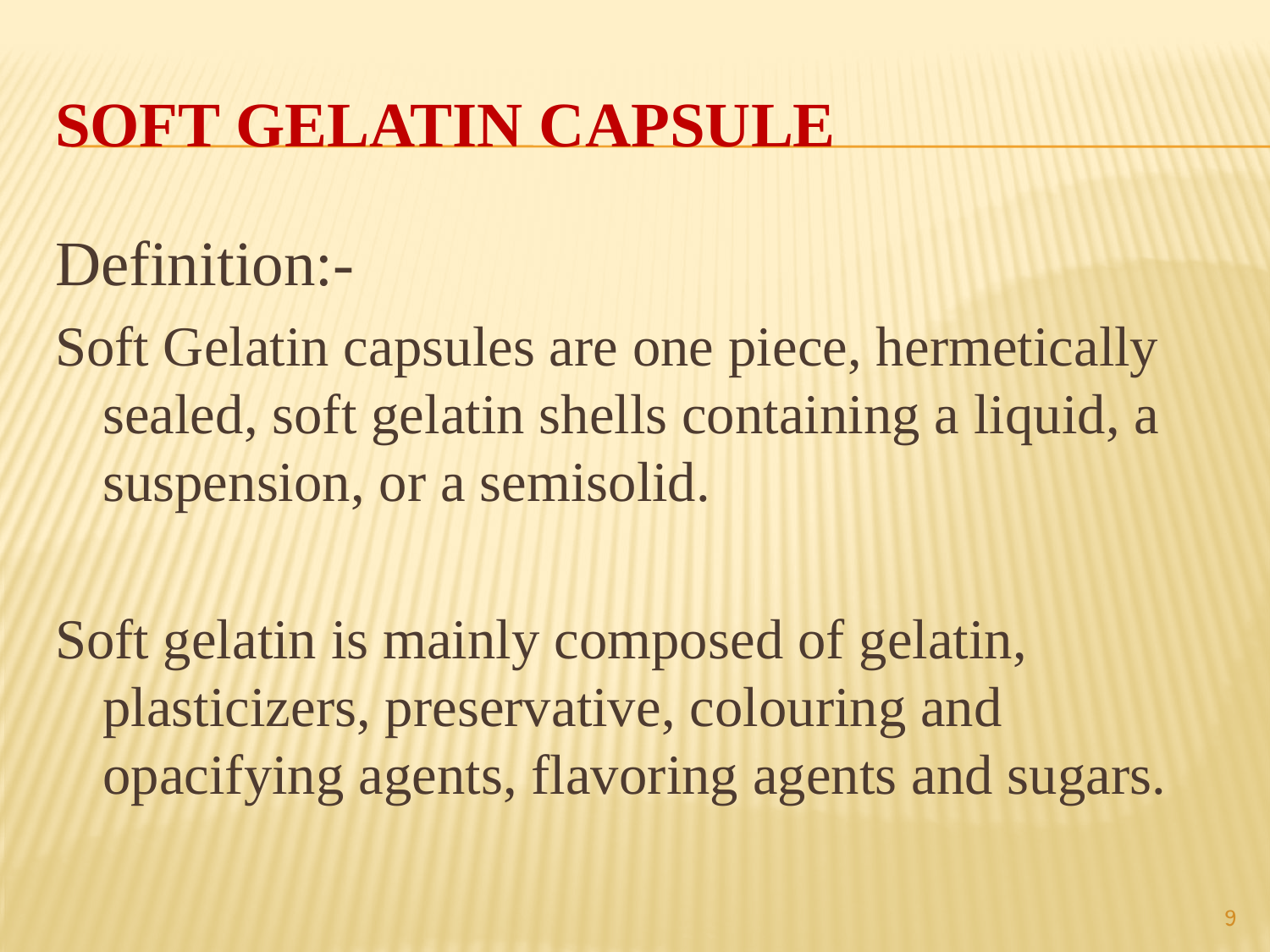

SOFT GELATIN CAPSULE
Definition:-
Soft Gelatin capsules are one piece, hermetically sealed, soft gelatin shells containing a liquid, a suspension, or a semisolid.

Soft gelatin is mainly composed of gelatin, plasticizers, preservative, colouring and opacifying agents, flavoring agents and sugars.

9